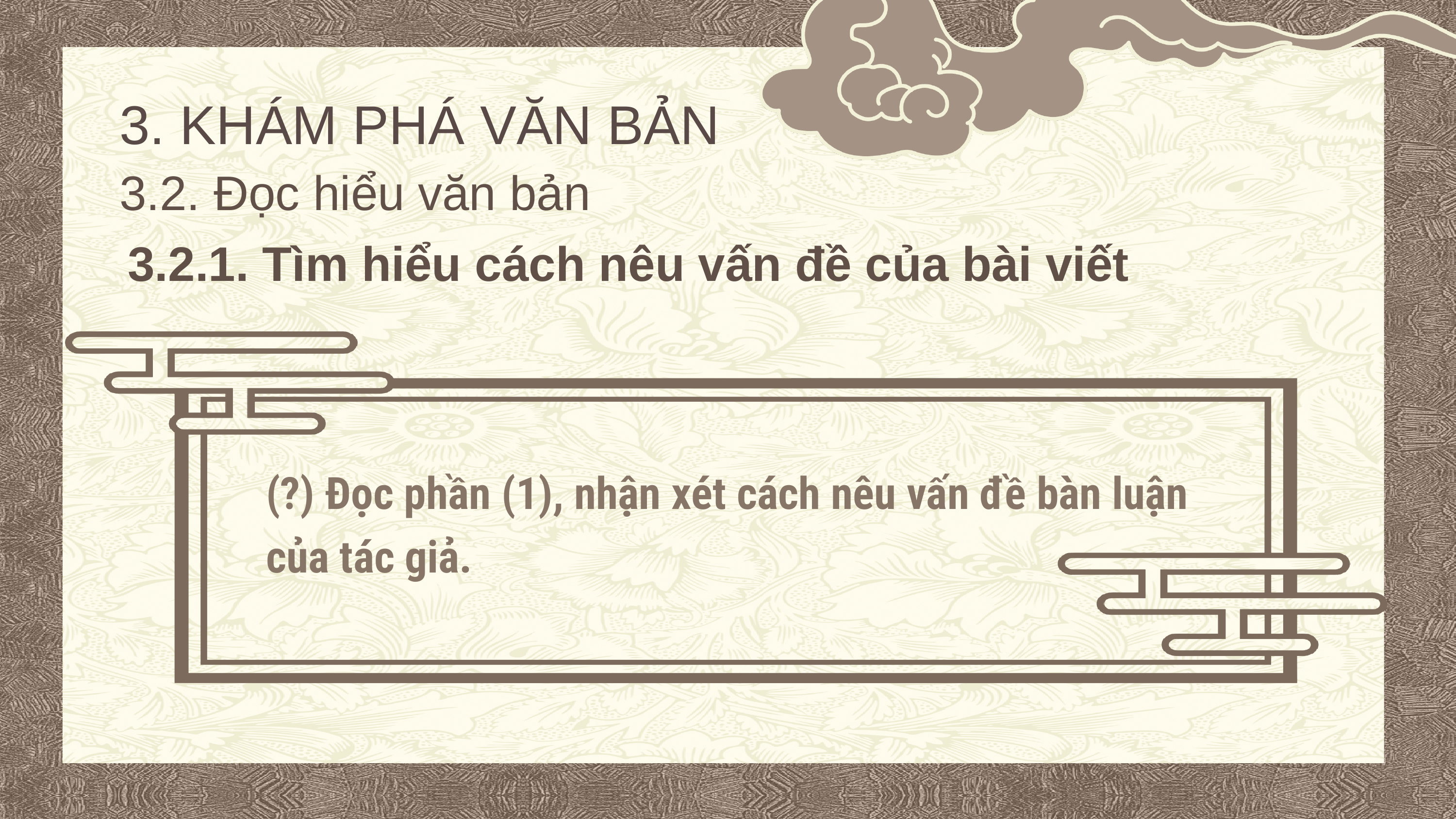

3. KHÁM PHÁ VĂN BẢN
3.2. Đọc hiểu văn bản
3.2.1. Tìm hiểu cách nêu vấn đề của bài viết

(?) Đọc phần (1), nhận xét cách nêu vấn đề bàn luận của tác giả.